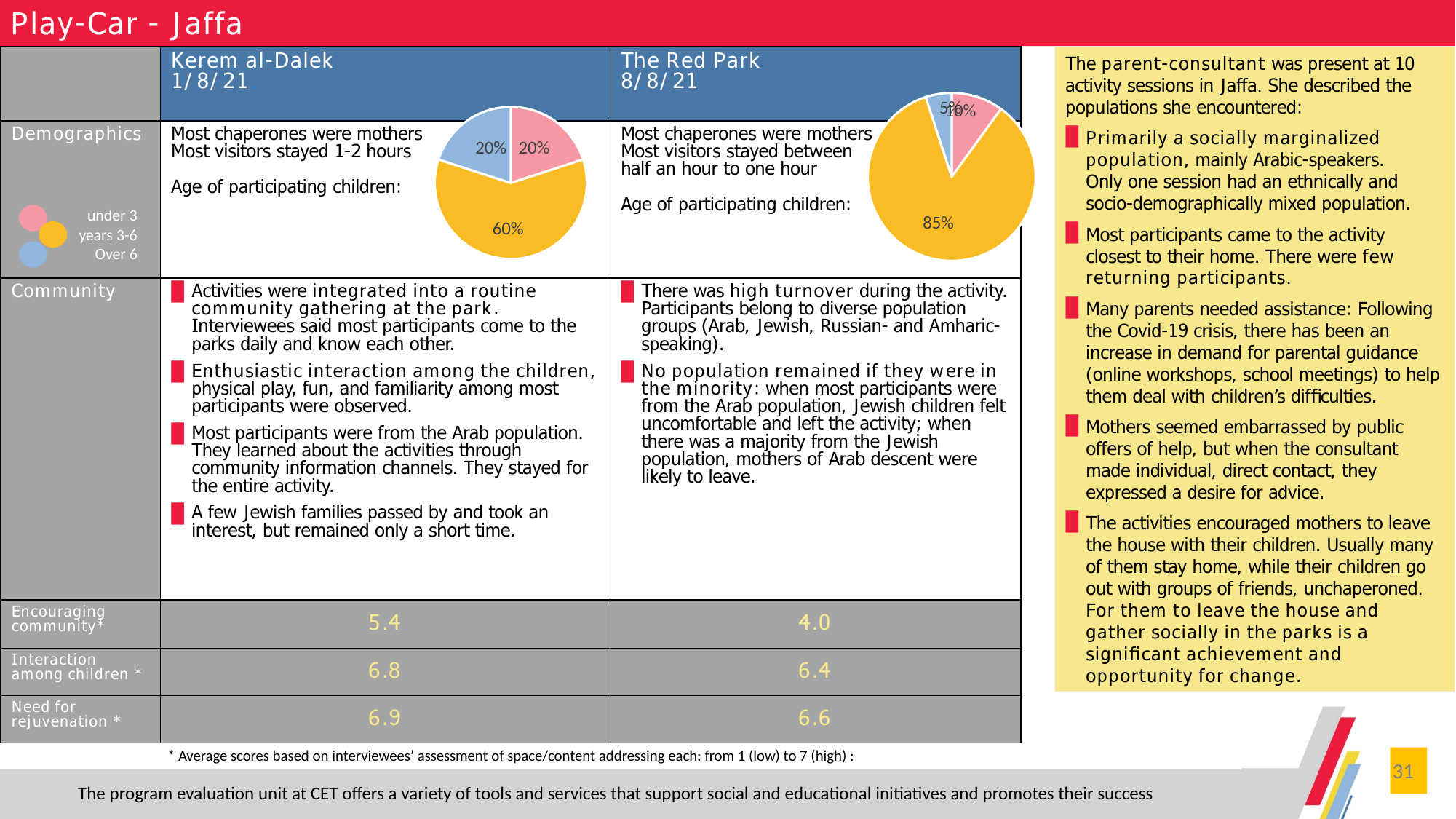

Play-Car - Jaffa
|  | Kerem al-Dalek 1/8/21 | The Red Park 8/8/21 |
| --- | --- | --- |
| Demographics | Most chaperones were mothers Most visitors stayed 1-2 hours Age of participating children: | Most chaperones were mothers Most visitors stayed between half an hour to one hour Age of participating children: |
| Community | Activities were integrated into a routine community gathering at the park. Interviewees said most participants come to the parks daily and know each other. Enthusiastic interaction among the children, physical play, fun, and familiarity among most participants were observed. Most participants were from the Arab population. They learned about the activities through community information channels. They stayed for the entire activity. A few Jewish families passed by and took an interest, but remained only a short time. | There was high turnover during the activity. Participants belong to diverse population groups (Arab, Jewish, Russian- and Amharic-speaking). No population remained if they were in the minority: when most participants were from the Arab population, Jewish children felt uncomfortable and left the activity; when there was a majority from the Jewish population, mothers of Arab descent were likely to leave. |
| Encouraging community\* | 5.4 | 4.0 |
| Interaction among children \* | 6.8 | 6.4 |
| Need for rejuvenation \* | 6.9 | 6.6 |
The parent-consultant was present at 10 activity sessions in Jaffa. She described the populations she encountered:
Primarily a socially marginalized population, mainly Arabic-speakers.
Only one session had an ethnically and socio-demographically mixed population.
Most participants came to the activity closest to their home. There were few returning participants.
Many parents needed assistance: Following the Covid-19 crisis, there has been an increase in demand for parental guidance (online workshops, school meetings) to help them deal with children’s difficulties.
Mothers seemed embarrassed by public offers of help, but when the consultant made individual, direct contact, they expressed a desire for advice.
The activities encouraged mothers to leave the house with their children. Usually many of them stay home, while their children go out with groups of friends, unchaperoned.
For them to leave the house and gather socially in the parks is a significant achievement and opportunity for change.

### Chart

| Category | Column1 |
|---|---|
| לידה עד 3 | 0.2 |
| גיל 3-6 | 0.6 |
| מעל גיל 6 | 0.2 |

### Chart

| Category | Column1 |
|---|---|
| לידה עד 3 | 0.1 |
| גיל 3-6 | 0.85 |
| מעל גיל 6 | 0.05 |
under 3
years 3-6
Over 6

* Average scores based on interviewees’ assessment of space/content addressing each: from 1 (low) to 7 (high) :
31